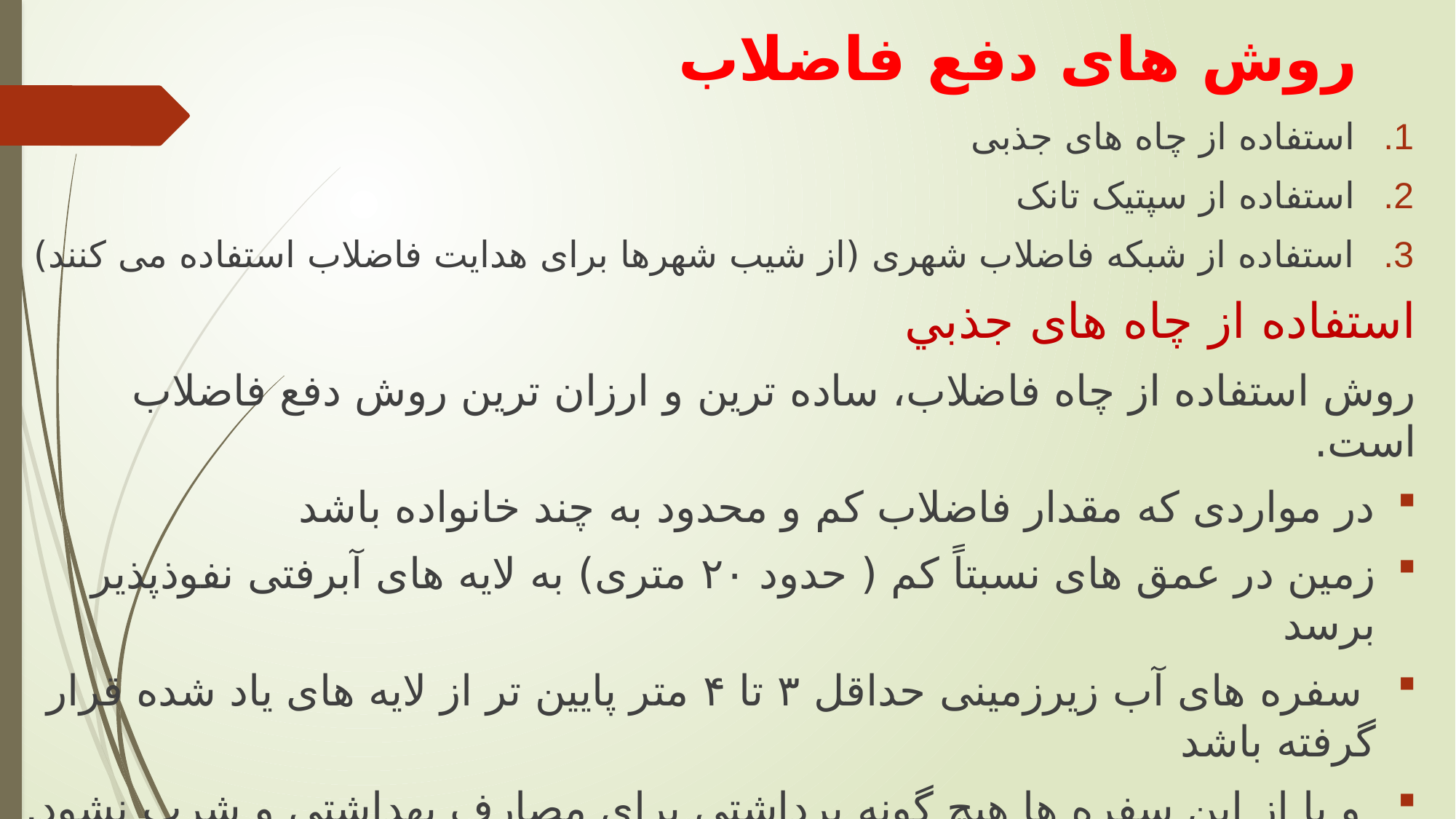

# روش های دفع فاضلاب
استفاده از چاه های جذبی
استفاده از سپتیک تانک
استفاده از شبکه فاضلاب شهری (از شیب شهرها برای هدایت فاضلاب استفاده می کنند)
استفاده از چاه های جذبي
روش استفاده از چاه فاضلاب، ساده ترين و ارزان ترين روش دفع فاضلاب است.
در مواردی که مقدار فاضلاب کم و محدود به چند خانواده باشد
زمين در عمق های نسبتاً کم ( حدود ۲۰ متری) به لايه های آبرفتی نفوذپذير برسد
 سفره های آب زيرزمينی حداقل ۳ تا ۴ متر پايين تر از لايه های ياد شده قرار گرفته باشد
 و يا از اين سفره ها هيچ گونه برداشتی برای مصارف بهداشتی و شرب نشود.
نکته : معمولاً چاه سرویس ها جداگانه حفر می شود همچنین برای آشپزخانه، حمام و آب باران نیز چاههای جدا حفر می گردد، به دلیل نفوذپذیری و خاصیت جذب خاک تهران، اکثراً از این روش استفاده میشود.